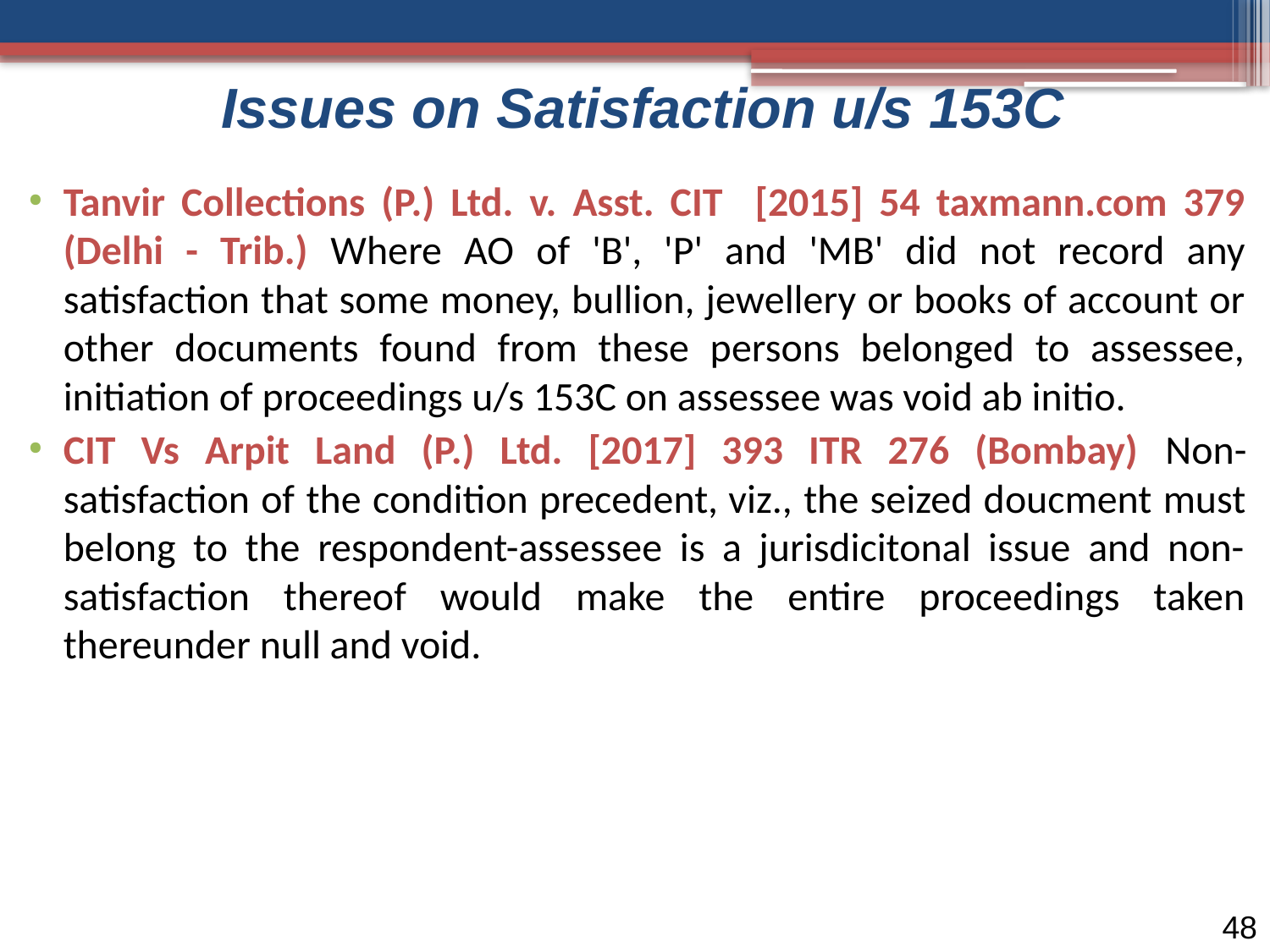

# Issues on Satisfaction u/s 153C
Tanvir Collections (P.) Ltd. v. Asst. CIT  [2015] 54 taxmann.com 379 (Delhi - Trib.) Where AO of 'B', 'P' and 'MB' did not record any satisfaction that some money, bullion, jewellery or books of account or other documents found from these persons belonged to assessee, initiation of proceedings u/s 153C on assessee was void ab initio.
CIT Vs Arpit Land (P.) Ltd. [2017] 393 ITR 276 (Bombay) Non-satisfaction of the condition precedent, viz., the seized doucment must belong to the respondent-assessee is a jurisdicitonal issue and non-satisfaction thereof would make the entire proceedings taken thereunder null and void.
48